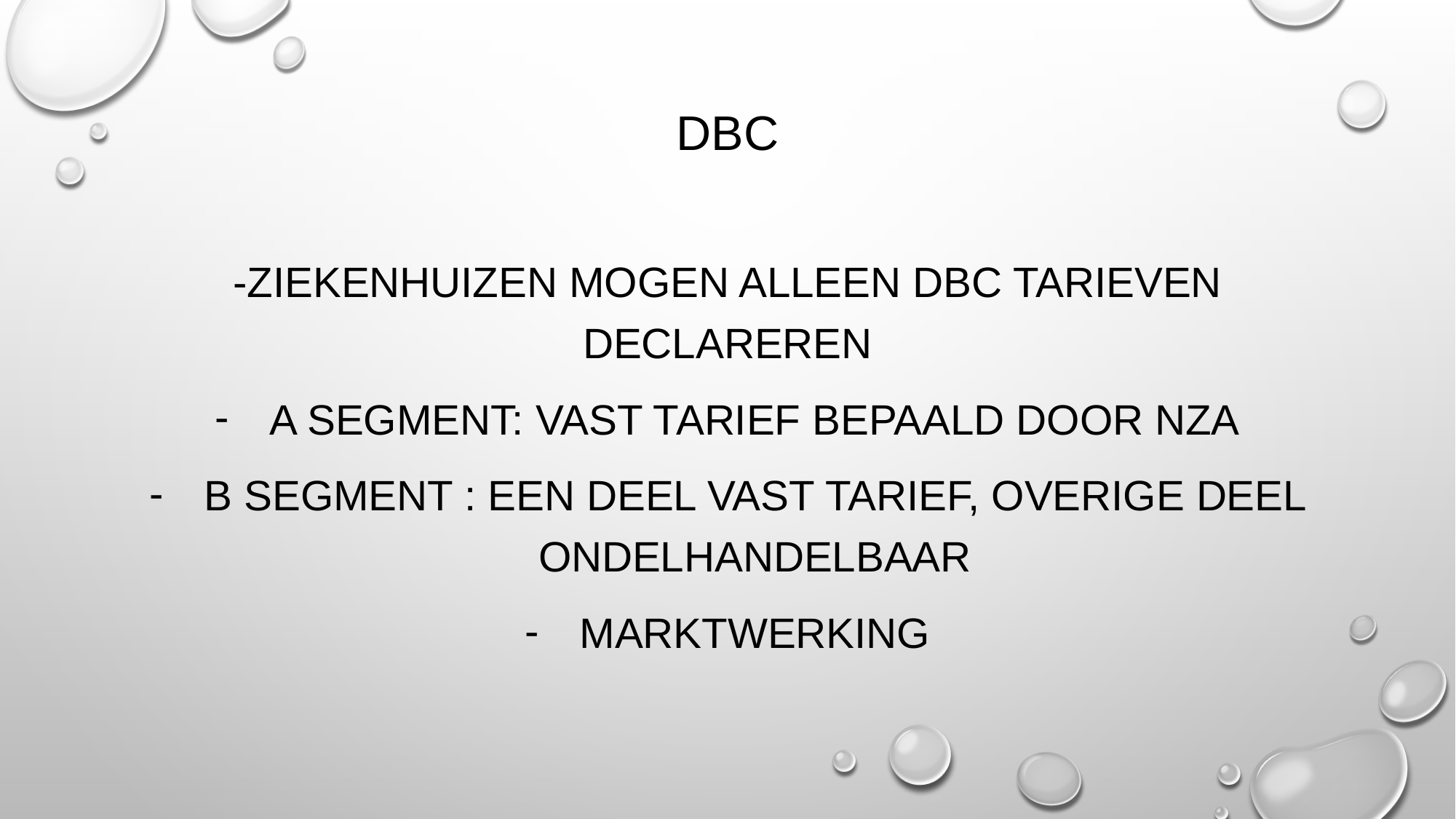

# DBC
-ziekenhuizen mogen alleen DBC tarieven declareren
A segment: vast tarief bepaald door NZA
B segment : een deel vast tarief, overige deel ondelhandelbaar
marktwerking